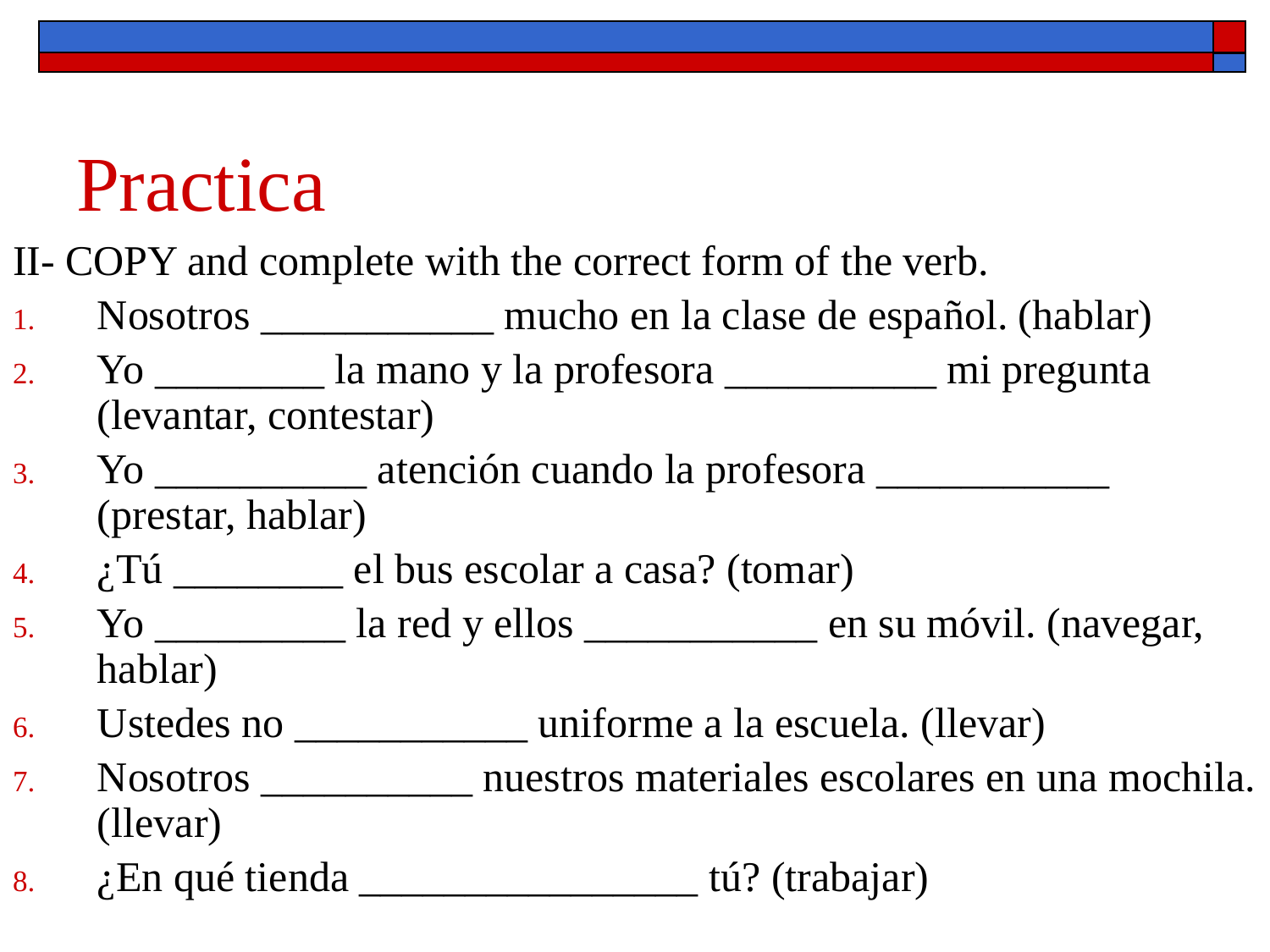

# Practica
II- COPY and complete with the correct form of the verb.
Nosotros ___________ mucho en la clase de español. (hablar)
Yo ________ la mano y la profesora __________ mi pregunta (levantar, contestar)
Yo __________ atención cuando la profesora ___________ (prestar, hablar)
¿Tú ________ el bus escolar a casa? (tomar)
Yo _________ la red y ellos ___________ en su móvil. (navegar, hablar)
Ustedes no ___________ uniforme a la escuela. (llevar)
Nosotros __________ nuestros materiales escolares en una mochila. (llevar)
¿En qué tienda ________________ tú? (trabajar)